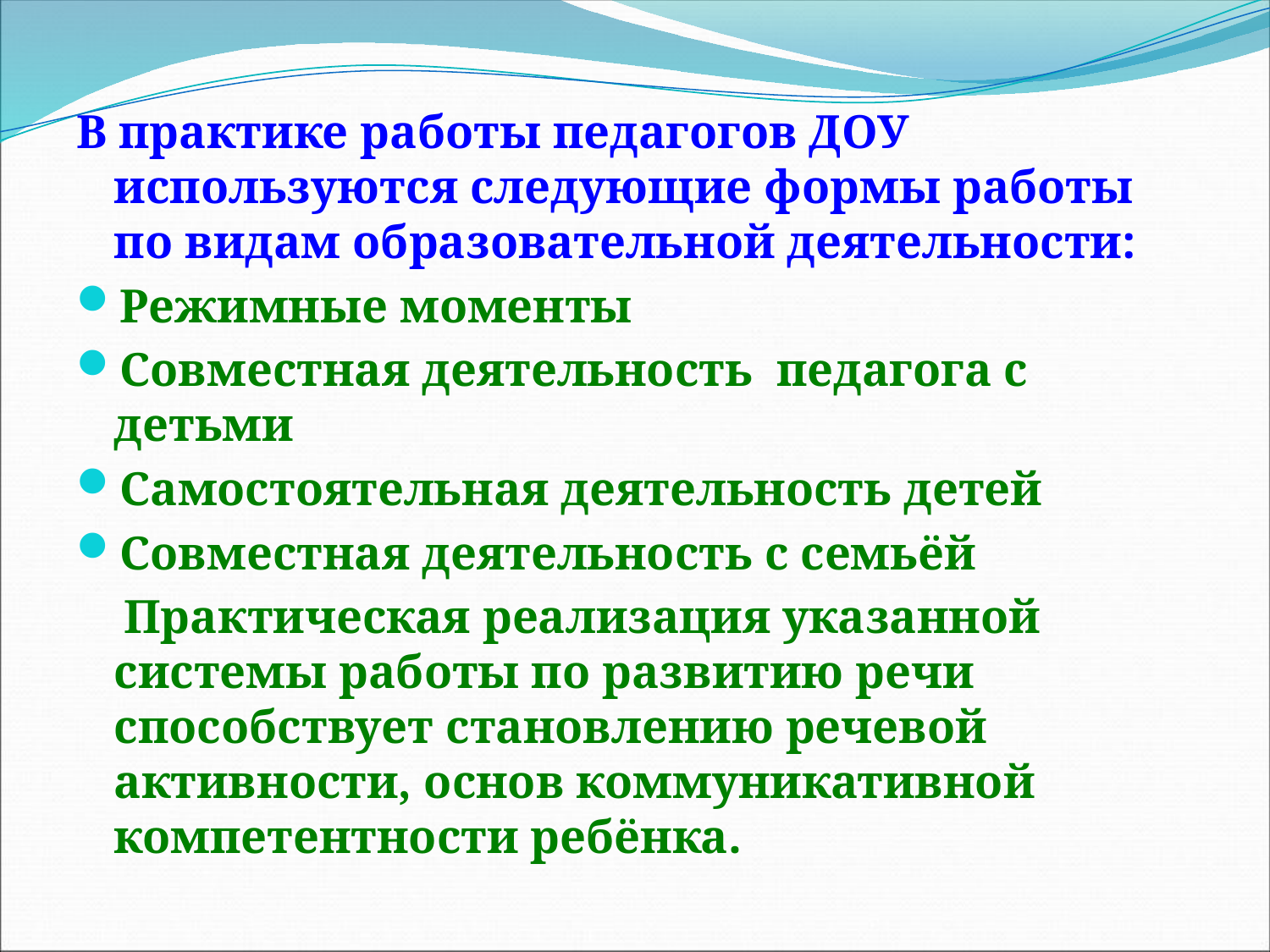

В практике работы педагогов ДОУ используются следующие формы работы по видам образовательной деятельности:
Режимные моменты
Совместная деятельность  педагога с детьми
Самостоятельная деятельность детей
Совместная деятельность с семьёй
    Практическая реализация указанной системы работы по развитию речи способствует становлению речевой активности, основ коммуникативной компетентности ребёнка.